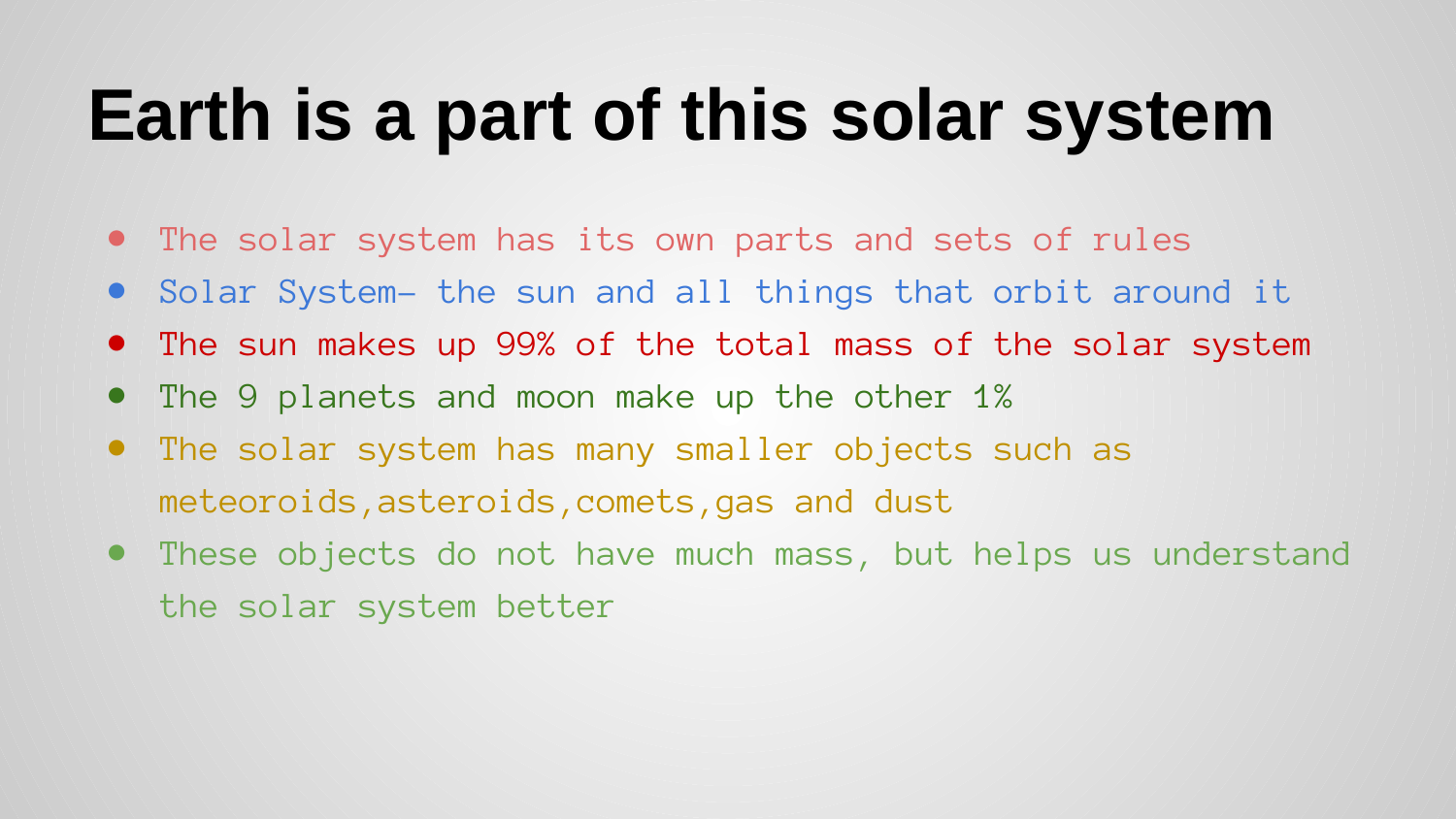

# Earth is a part of this solar system
The solar system has its own parts and sets of rules
Solar System- the sun and all things that orbit around it
The sun makes up 99% of the total mass of the solar system
The 9 planets and moon make up the other 1%
The solar system has many smaller objects such as meteoroids,asteroids,comets,gas and dust
These objects do not have much mass, but helps us understand the solar system better